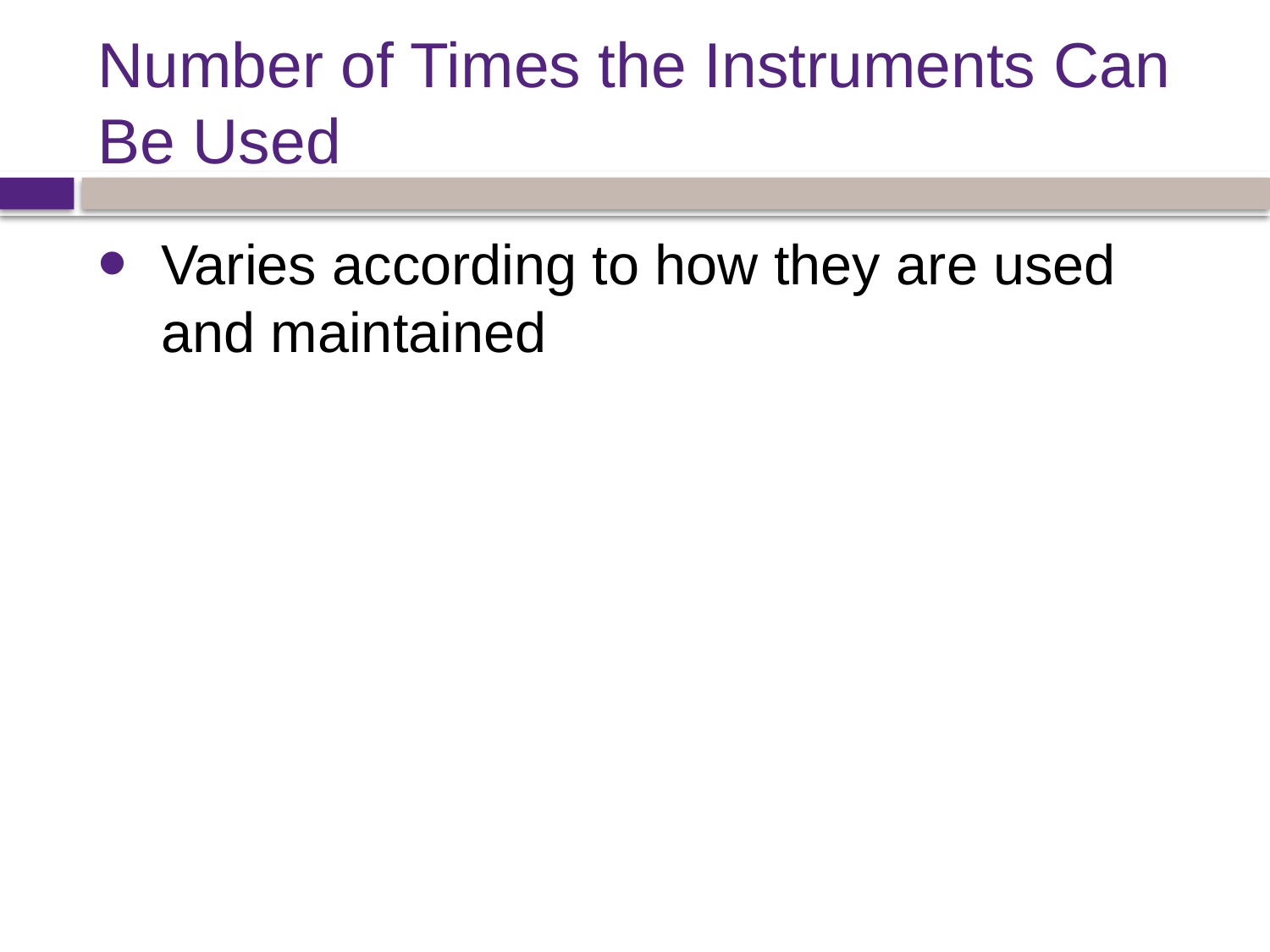

# Number of Times the Instruments Can Be Used
Varies according to how they are used and maintained